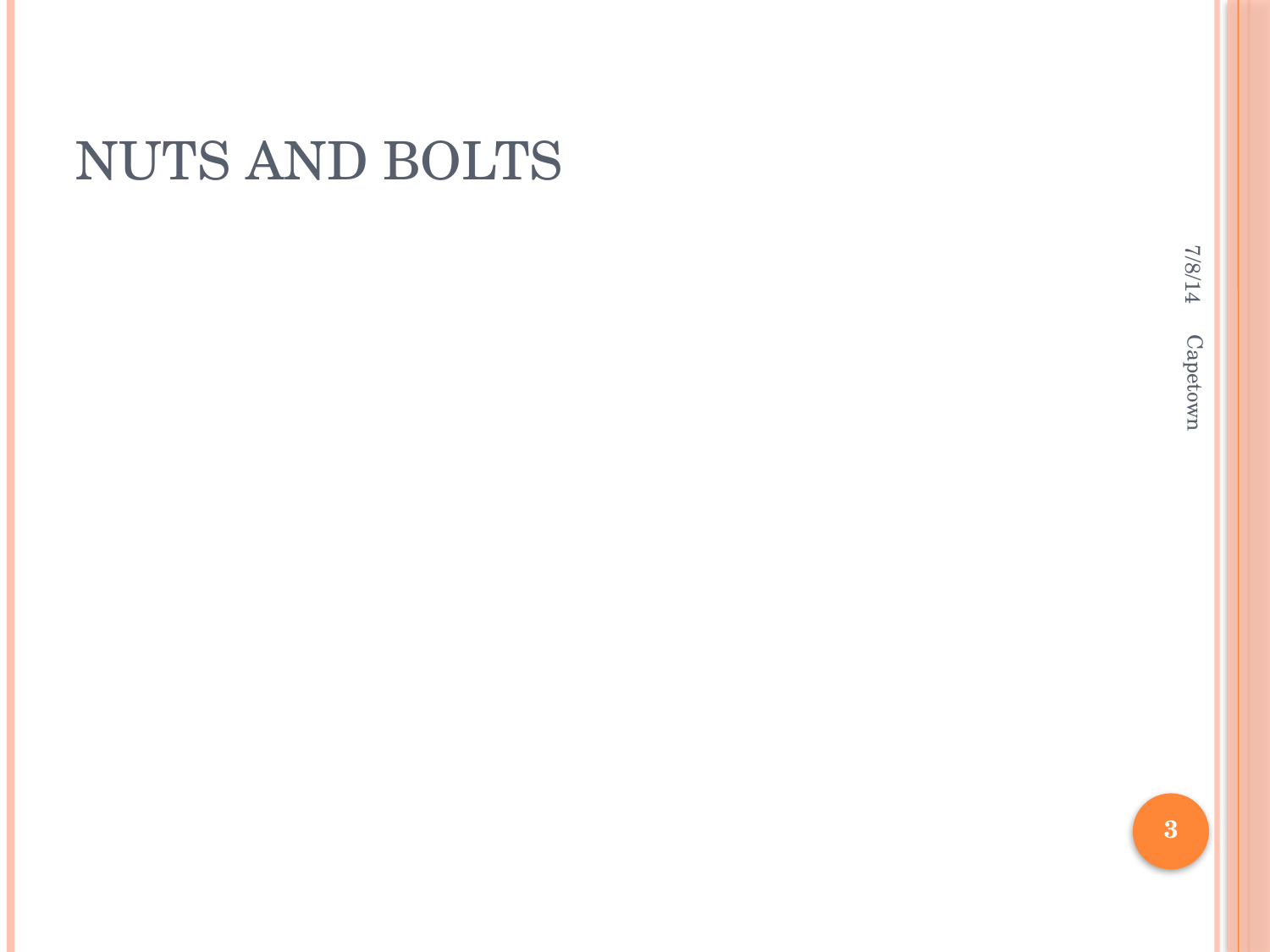

# Nuts and Bolts
7/8/14
Capetown
3